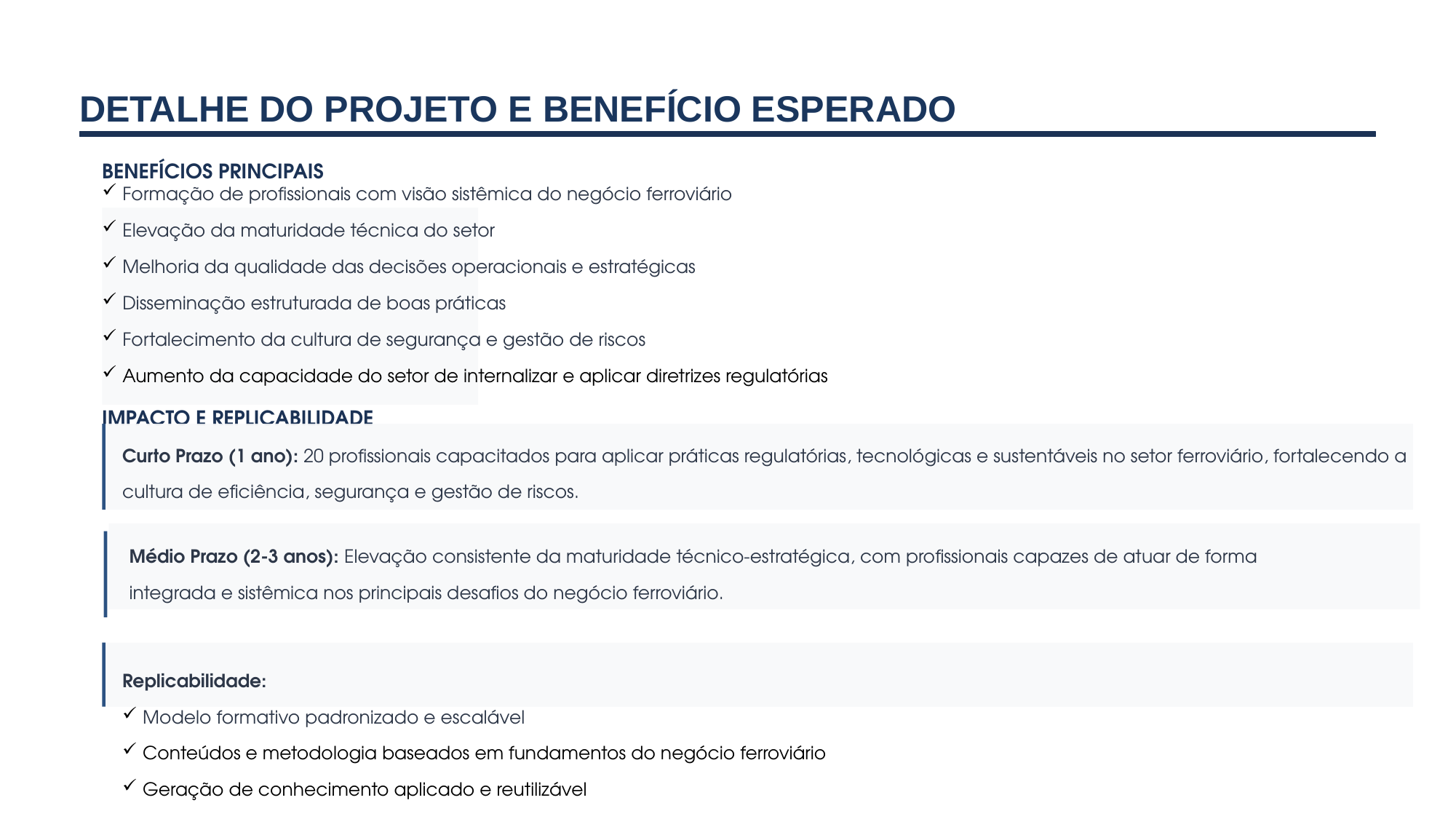

DETALHE DO PROJETO E BENEFÍCIO ESPERADO

BENEFÍCIOS PRINCIPAIS
Formação de profissionais com visão sistêmica do negócio ferroviário
Elevação da maturidade técnica do setor
Melhoria da qualidade das decisões operacionais e estratégicas
Disseminação estruturada de boas práticas
Fortalecimento da cultura de segurança e gestão de riscos
Aumento da capacidade do setor de internalizar e aplicar diretrizes regulatórias

IMPACTO E REPLICABILIDADE
Curto Prazo (1 ano): 20 profissionais capacitados para aplicar práticas regulatórias, tecnológicas e sustentáveis no setor ferroviário, fortalecendo a cultura de eficiência, segurança e gestão de riscos.
​

Médio Prazo (2-3 anos): Elevação consistente da maturidade técnico‑estratégica, com profissionais capazes de atuar de forma integrada e sistêmica nos principais desafios do negócio ferroviário.

Replicabilidade:
Modelo formativo padronizado e escalável
Conteúdos e metodologia baseados em fundamentos do negócio ferroviário
Geração de conhecimento aplicado e reutilizável